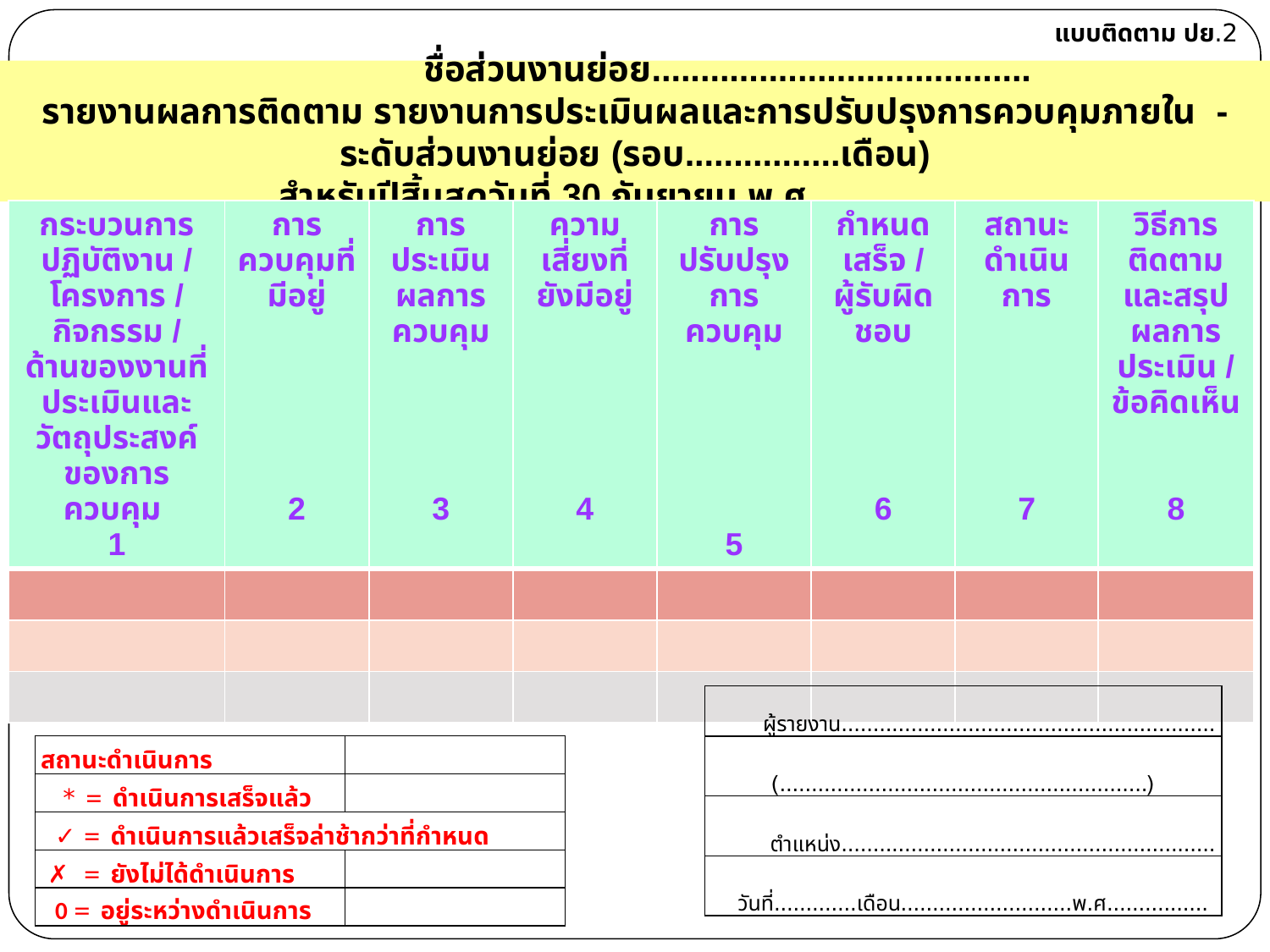

แบบติดตาม ปย.2
                   ชื่อส่วนงานย่อย.......................................
รายงานผลการติดตาม รายงานการประเมินผลและการปรับปรุงการควบคุมภายใน  - ระดับส่วนงานย่อย (รอบ................เดือน)
สำหรับปีสิ้นสุดวันที่ 30 กันยายน พ.ศ. .................
| กระบวนการปฏิบัติงาน / โครงการ / กิจกรรม / ด้านของงานที่ประเมินและวัตถุประสงค์ของการควบคุม 1 | การควบคุมที่มีอยู่ 2 | การประเมินผลการควบคุม 3 | ความเสี่ยงที่ยังมีอยู่ 4 | การปรับปรุงการควบคุม 5 | กำหนดเสร็จ / ผู้รับผิดชอบ 6 | สถานะดำเนินการ 7 | วิธีการติดตามและสรุปผลการประเมิน / ข้อคิดเห็น 8 |
| --- | --- | --- | --- | --- | --- | --- | --- |
|  |  |  |  |  |  |  |  |
|  |  |  |  |  |  |  |  |
|  |  |  |  |  |  |  |  |
| ผู้รายงาน........................................................... |
| --- |
| (..........................................................) |
| ตำแหน่ง........................................................... |
| วันที่.............เดือน...........................พ.ศ................ |
| สถานะดำเนินการ |  |
| --- | --- |
| \* = ดำเนินการเสร็จแล้ว |  |
| ✓ = ดำเนินการแล้วเสร็จล่าช้ากว่าที่กำหนด |  |
| ✗ = ยังไม่ได้ดำเนินการ |  |
| 0 = อยู่ระหว่างดำเนินการ |  |